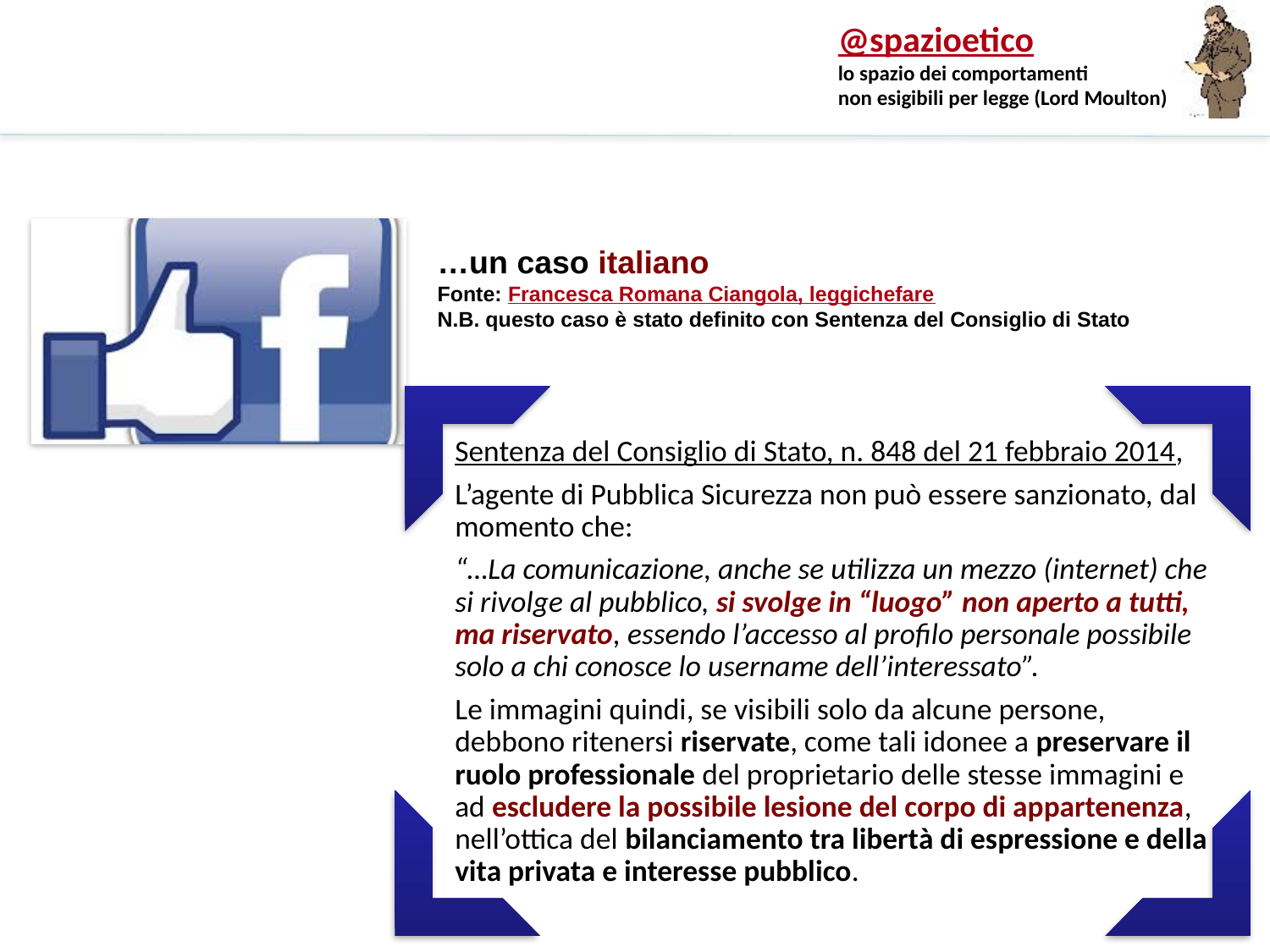

Sentenza del Consiglio di Stato, n. 848 del 21 febbraio 2014,
L’agente di Pubblica Sicurezza non può essere sanzionato, dal momento che:
“…La comunicazione, anche se utilizza un mezzo (internet) che si rivolge al pubblico, si svolge in “luogo” non aperto a tutti, ma riservato, essendo l’accesso al profilo personale possibile solo a chi conosce lo username dell’interessato”.
Le immagini quindi, se visibili solo da alcune persone, debbono ritenersi riservate, come tali idonee a preservare il ruolo professionale del proprietario delle stesse immagini e ad escludere la possibile lesione del corpo di appartenenza, nell’ottica del bilanciamento tra libertà di espressione e della vita privata e interesse pubblico.
…un caso italiano
Fonte: Francesca Romana Ciangola, leggichefare
N.B. questo caso è stato definito con Sentenza del Consiglio di Stato